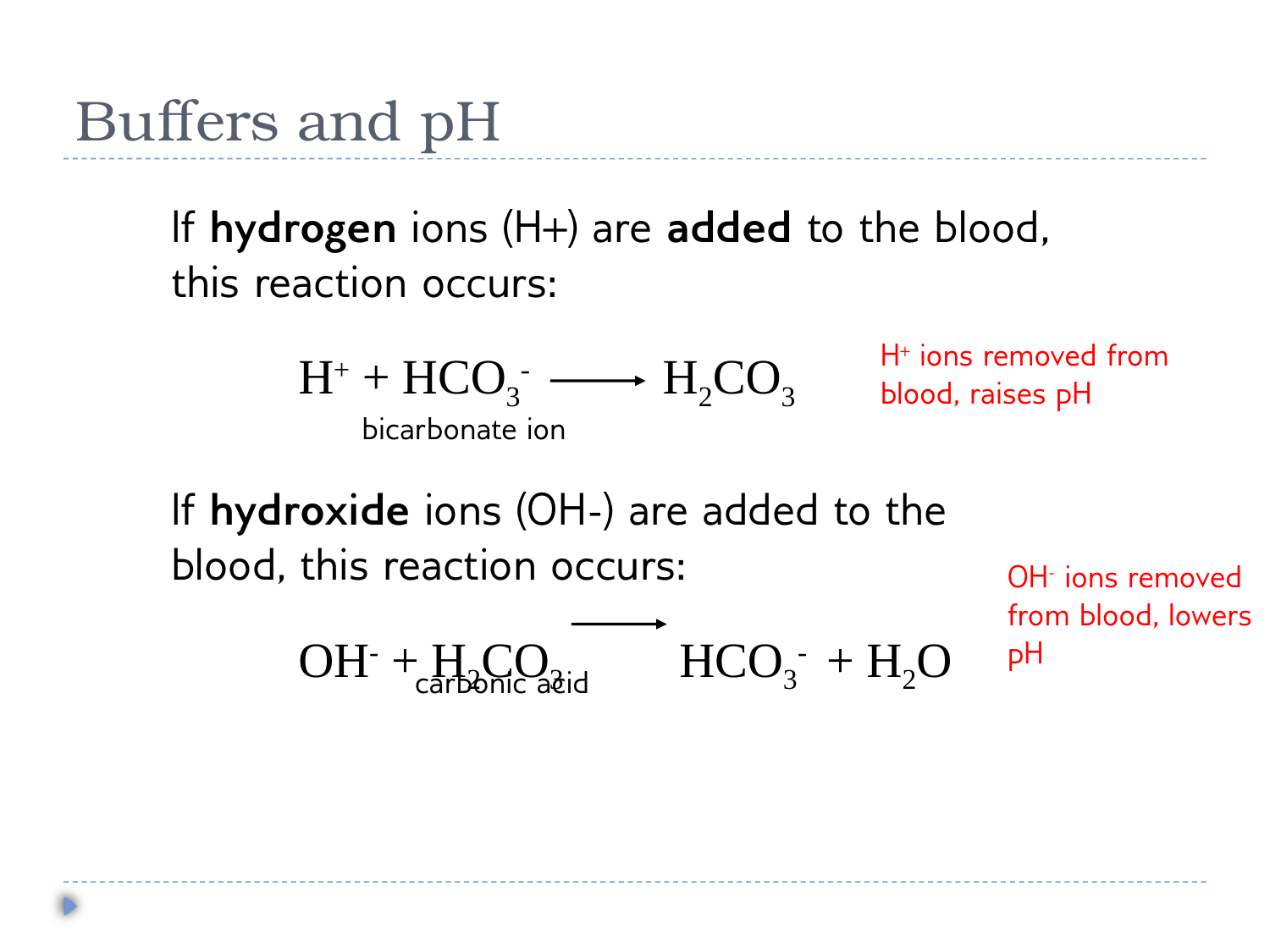

# Buffers and pH
If hydrogen ions (H+) are added to the blood, this reaction occurs:

	H+ + HCO3- 	         H2CO3

If hydroxide ions (OH-) are added to the blood, this reaction occurs:

	OH- + H2CO3	HCO3-  + H2O

H+ ions removed from blood, raises pH

bicarbonate ion
OH- ions removed from blood, lowers pH

carbonic acid